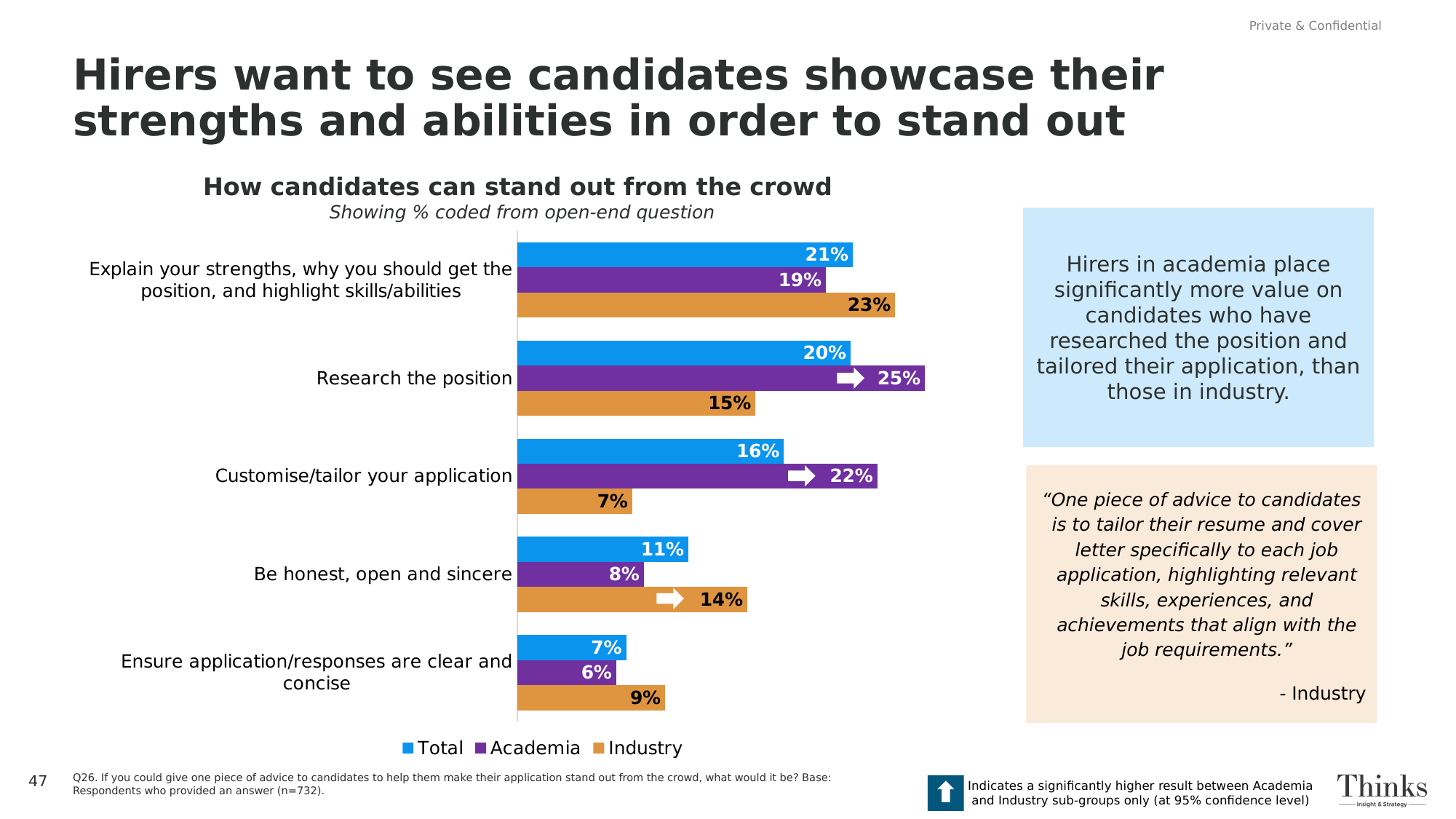

Private & Confidential
# Hirers want to see candidates showcase their strengths and abilities in order to stand out
How candidates can stand out from the crowd
Showing % coded from open-end question

### Chart

| Category | Industry | Academia | Total |
|---|---|---|---|
| Ensure application/responses are clear and concise | 0.09090909090909091 | 0.0608272506082725 | 0.0669398907103825 |
| Be honest, open and sincere | 0.1414141414141414 | 0.0778588807785888 | 0.1051912568306011 |
| Customise/tailor your application | 0.0707070707070707 | 0.2214111922141119 | 0.1639344262295082 |
| Research the position | 0.14646464646464646 | 0.2506082725060827 | 0.20491803278688522 |
| Explain your strengths, why you should get the position, and highlight skills/abilities | 0.23232323232323232 | 0.18978102189781024 | 0.20628415300546446 |

Hirers in academia place significantly more value on candidates who have researched the position and tailored their application, than those in industry.

“One piece of advice to candidates is to tailor their resume and cover letter specifically to each job application, highlighting relevant skills, experiences, and achievements that align with the job requirements.”
- Industry
47
Q26. If you could give one piece of advice to candidates to help them make their application stand out from the crowd, what would it be? Base: Respondents who provided an answer (n=732).

Indicates a significantly higher result between Academia and Industry sub-groups only (at 95% confidence level)